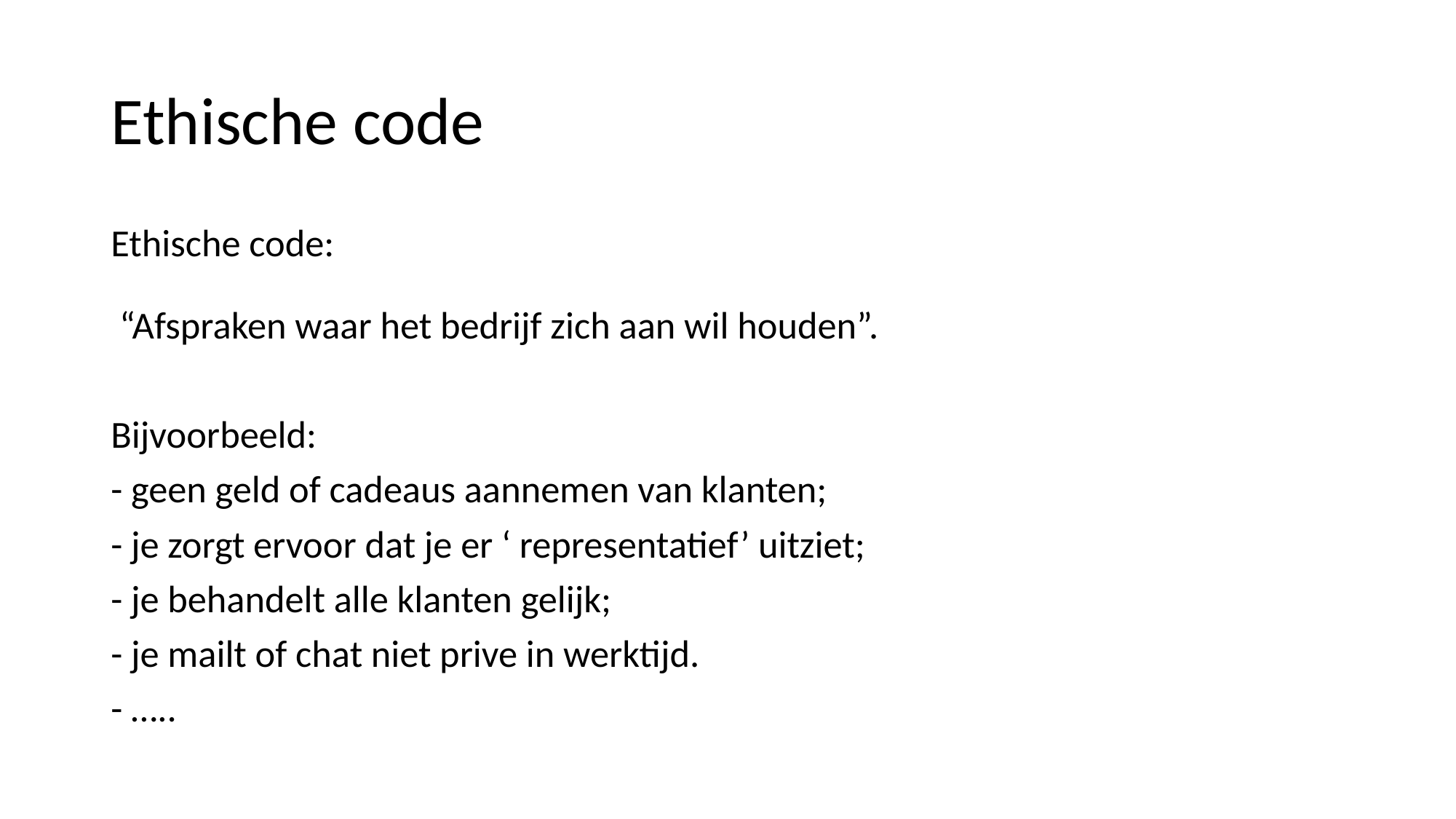

# Ethische code
Ethische code:
 “Afspraken waar het bedrijf zich aan wil houden”.

Bijvoorbeeld:
- geen geld of cadeaus aannemen van klanten;
- je zorgt ervoor dat je er ‘ representatief’ uitziet;
- je behandelt alle klanten gelijk;
- je mailt of chat niet prive in werktijd.
- …..